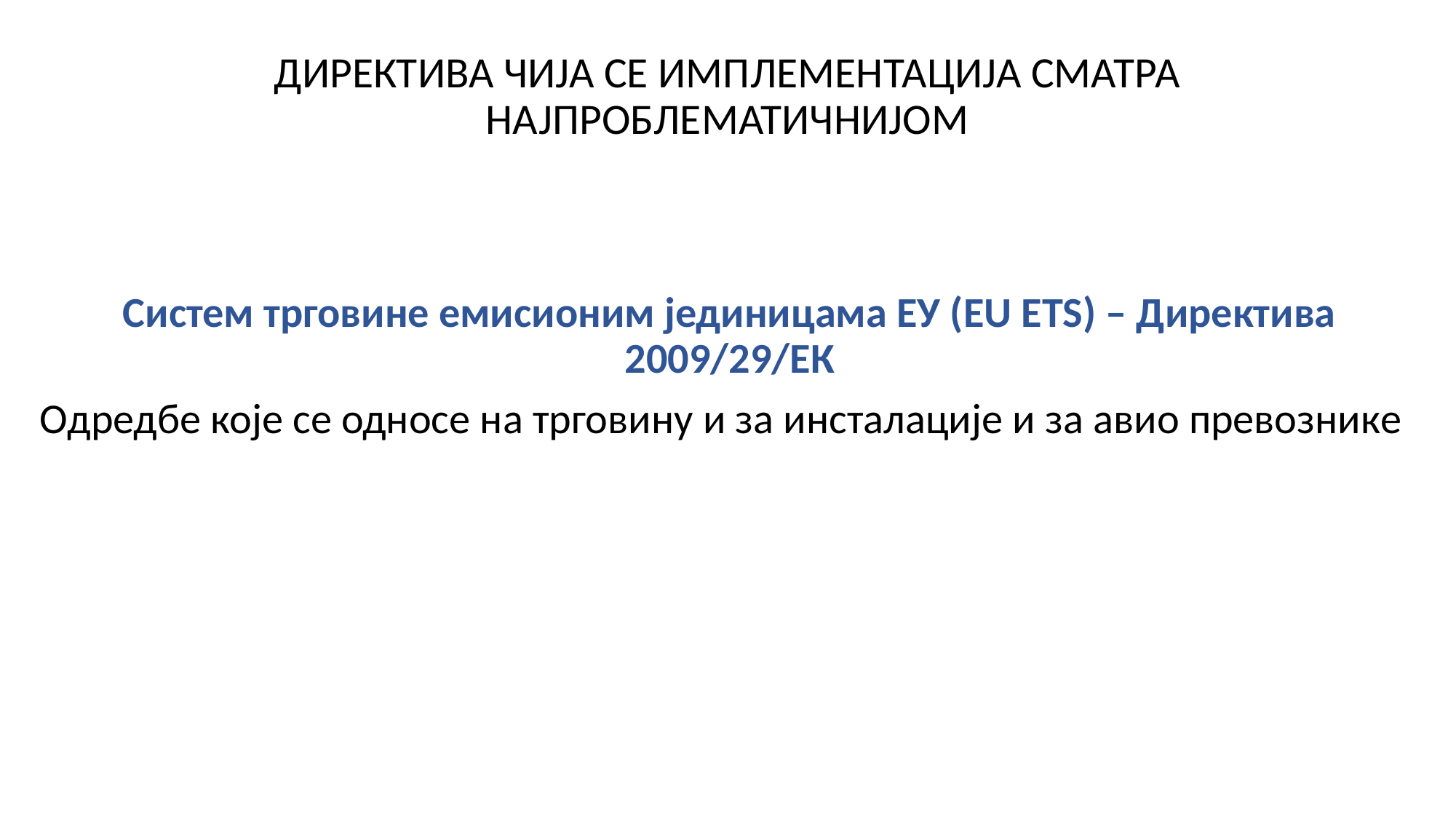

# ДИРЕКТИВА ЧИЈА СЕ ИМПЛЕМЕНТАЦИЈА СМАТРА НАЈПРОБЛЕМАТИЧНИЈОМ
Систем трговине емисионим јединицама ЕУ (EU ETS) – Директива 2009/29/ЕК
Одредбе које се односе на трговину и за инсталације и за авио превознике